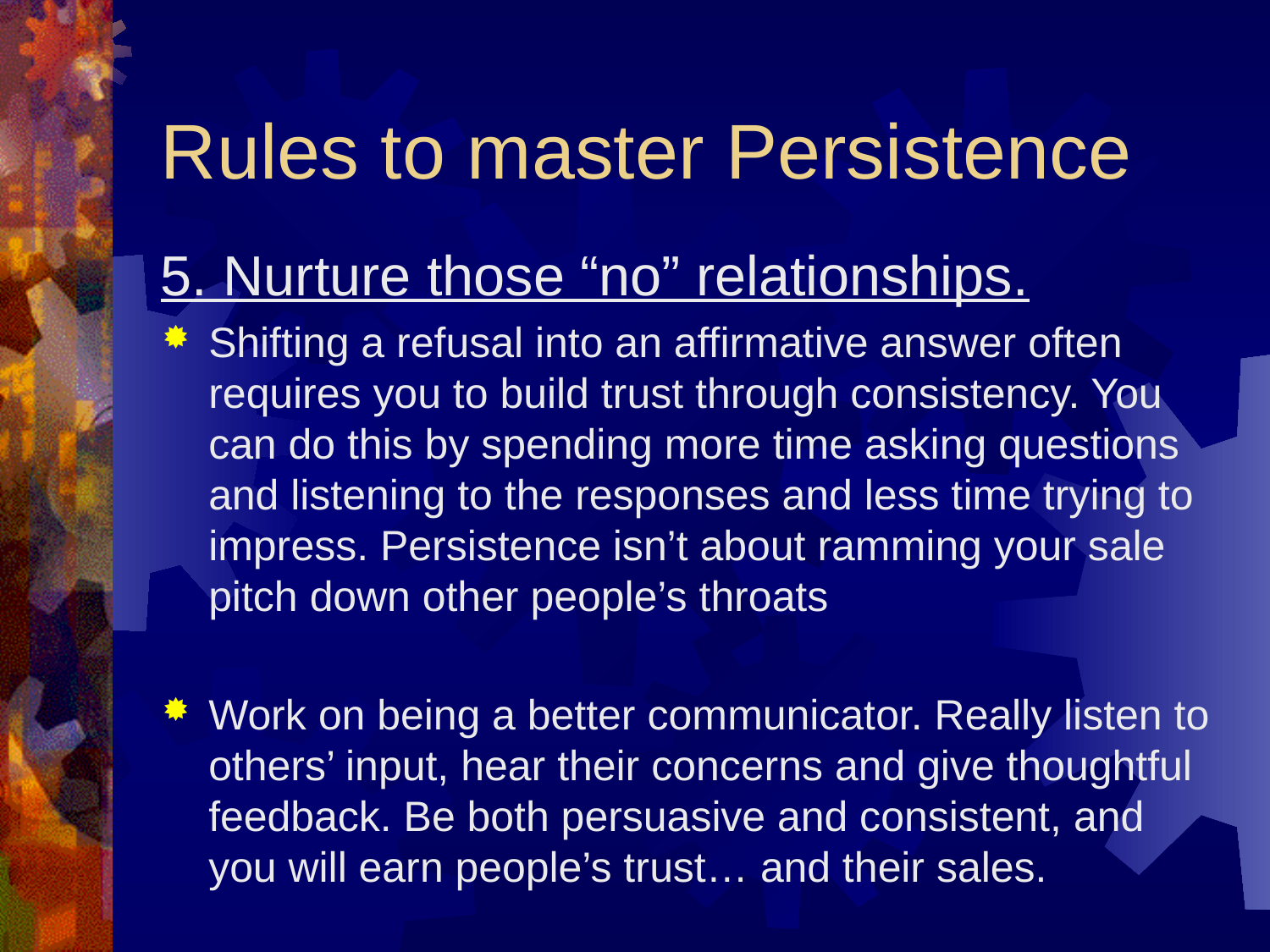

# Rules to master Persistence
5. Nurture those “no” relationships.
Shifting a refusal into an affirmative answer often requires you to build trust through consistency. You can do this by spending more time asking questions and listening to the responses and less time trying to impress. Persistence isn’t about ramming your sale pitch down other people’s throats

Work on being a better communicator. Really listen to others’ input, hear their concerns and give thoughtful feedback. Be both persuasive and consistent, and you will earn people’s trust… and their sales.